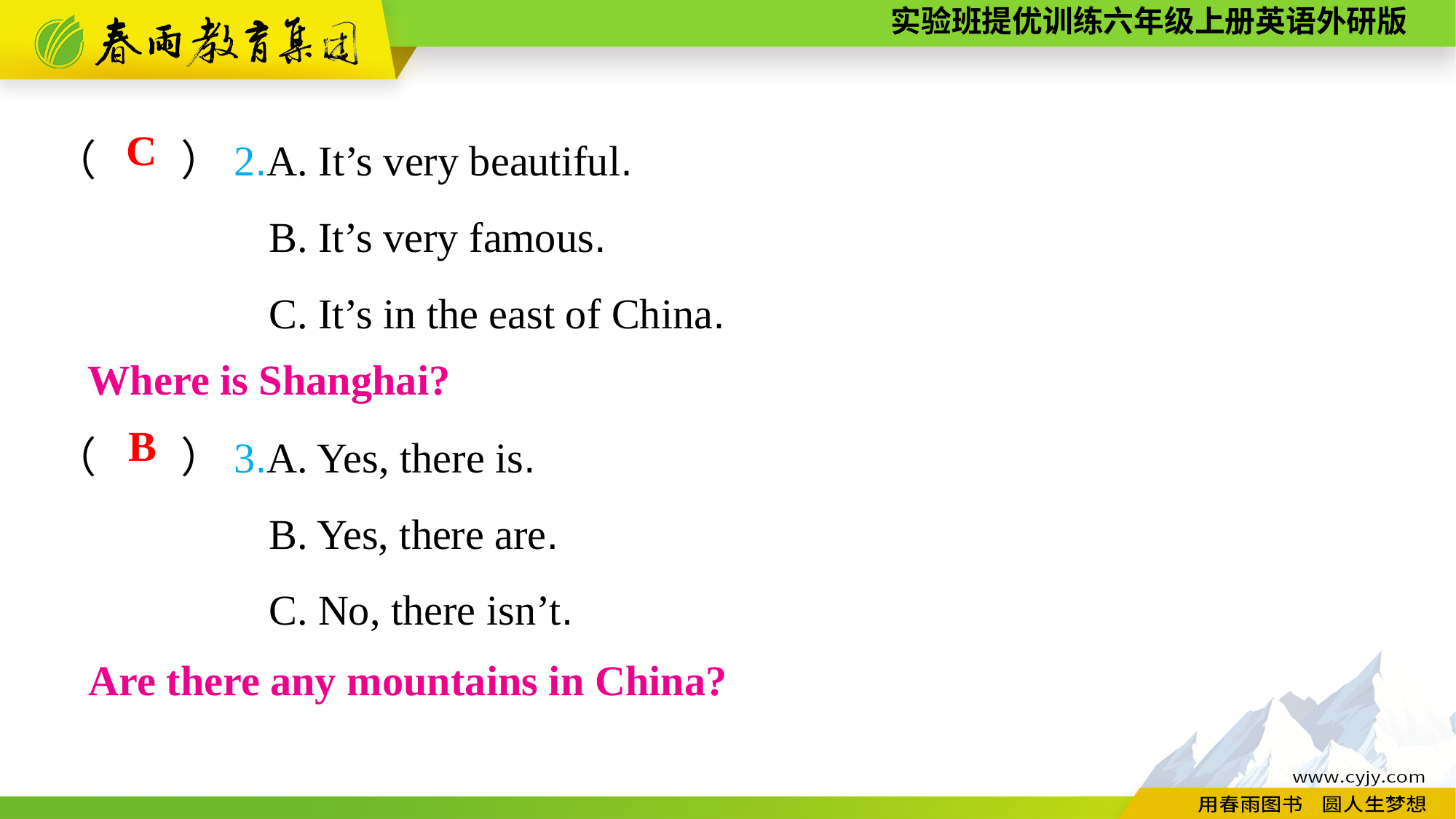

（　　）2.A. It’s very beautiful.
B. It’s very famous.
C. It’s in the east of China.
C
Where is Shanghai?
（　　）3.A. Yes, there is.
B. Yes, there are.
C. No, there isn’t.
B
Are there any mountains in China?